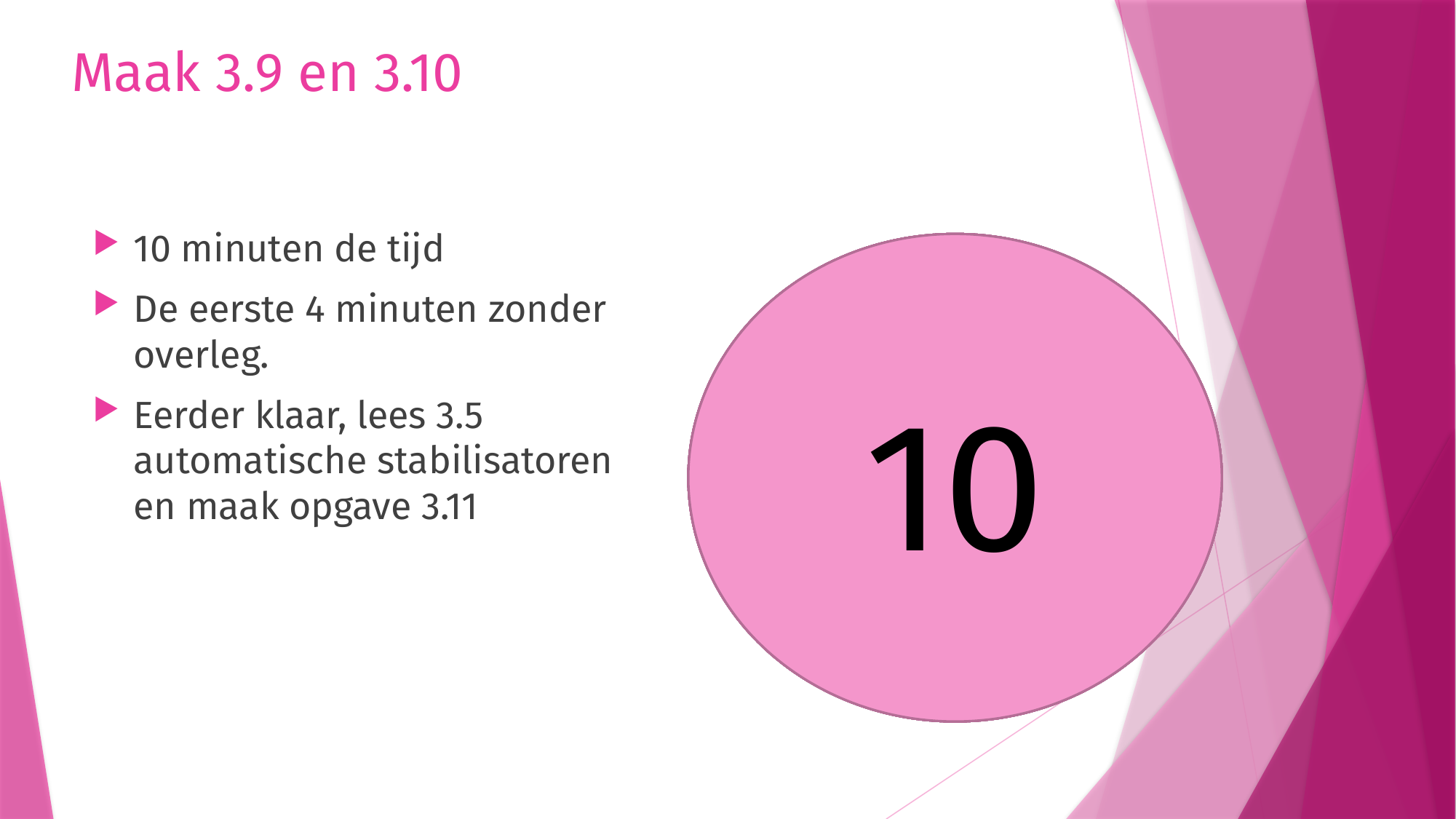

# Maak 3.9 en 3.10
10 minuten de tijd
De eerste 4 minuten zonder overleg.
Eerder klaar, lees 3.5 automatische stabilisatoren en maak opgave 3.11
10
8
9
5
6
7
4
3
1
2